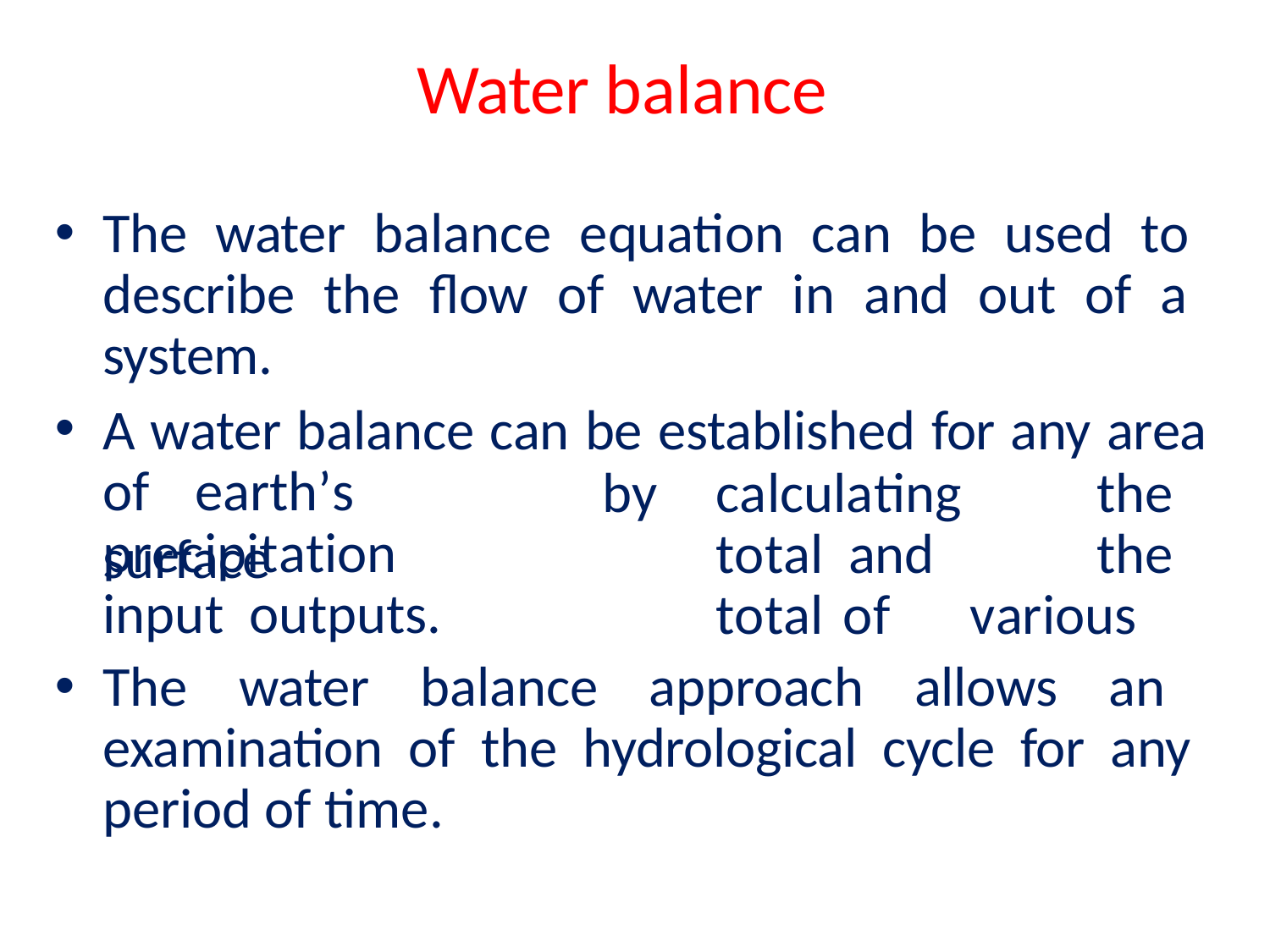

# Water balance
The water balance equation can be used to  describe the flow of water in and out of a  system.
A water balance can be established for any area
of	earth’s	surface
by	calculating		the	total  and		the	total	of	various
precipitation	input  outputs.
The water balance approach allows an  examination of the hydrological cycle for any  period of time.